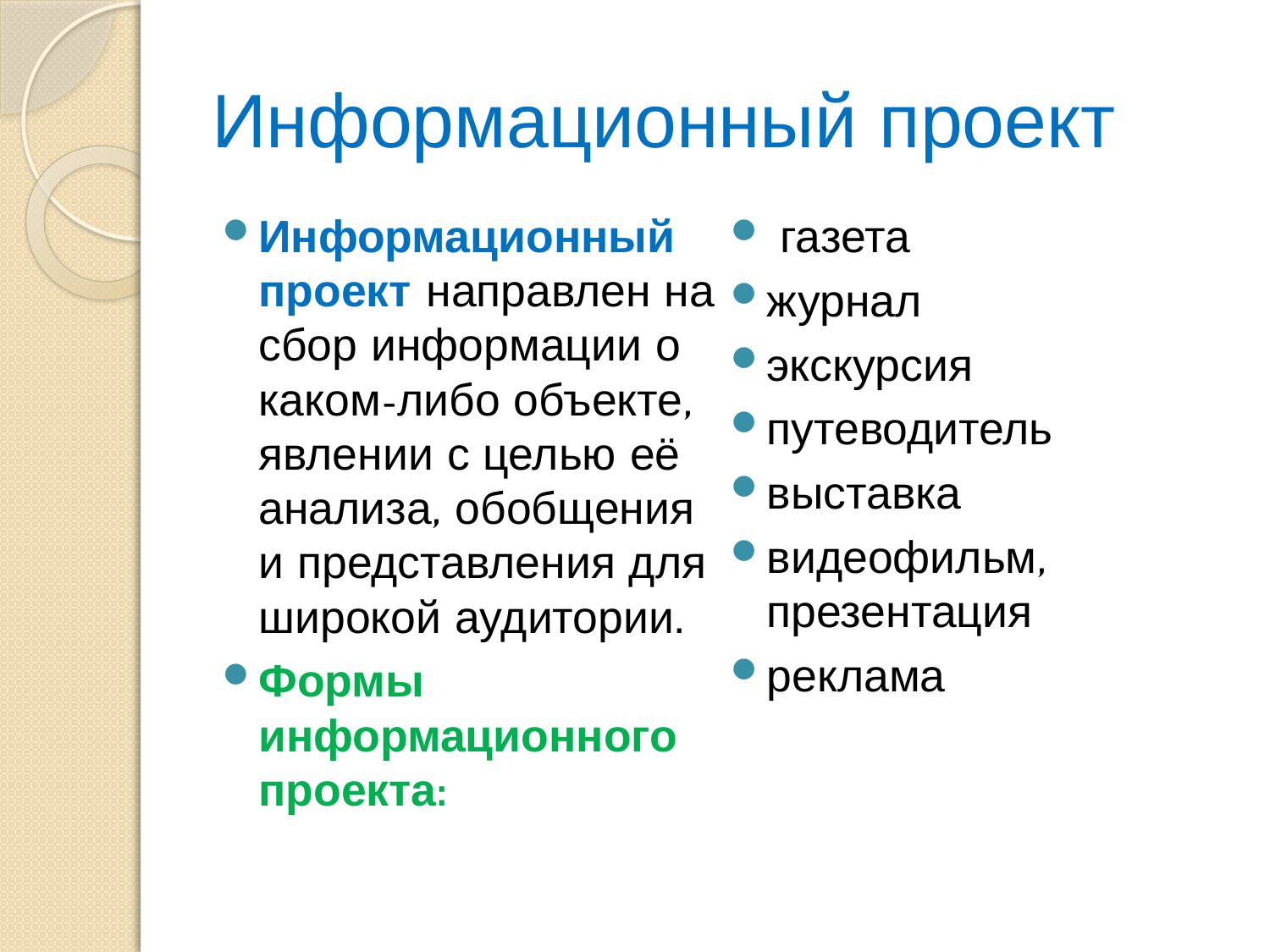

# Информационный проект
Информационный проект направлен на сбор информации о каком-либо объекте, явлении с целью её анализа, обобщения и представления для широкой аудитории.
Формы информационного проекта:
 газета
журнал
экскурсия
путеводитель
выставка
видеофильм, презентация
реклама